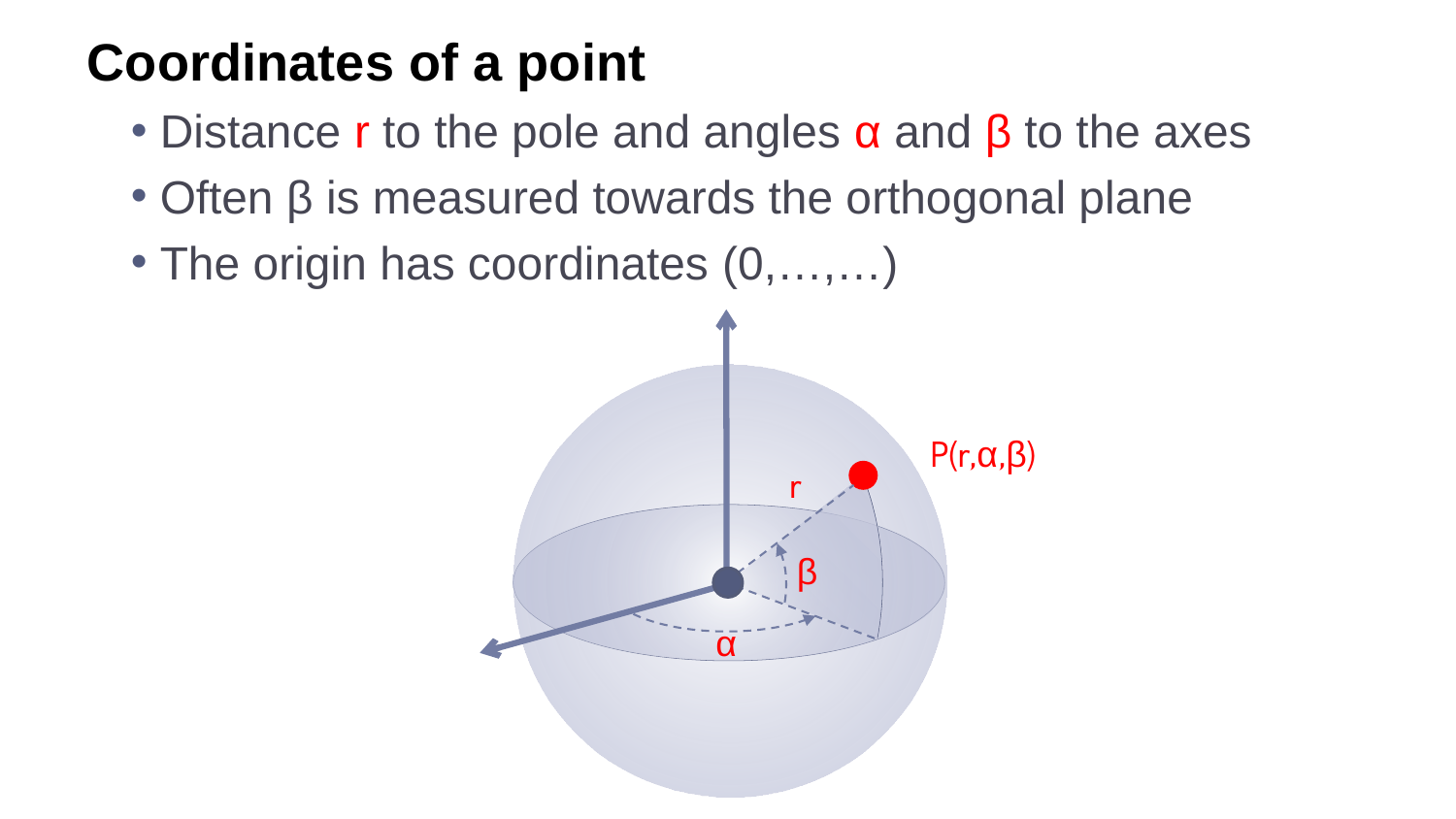

Coordinates of a point
Distance r to the pole and angles α and β to the axes
Often β is measured towards the orthogonal plane
The origin has coordinates (0,…,…)

P(r,α,β)
r

β

α